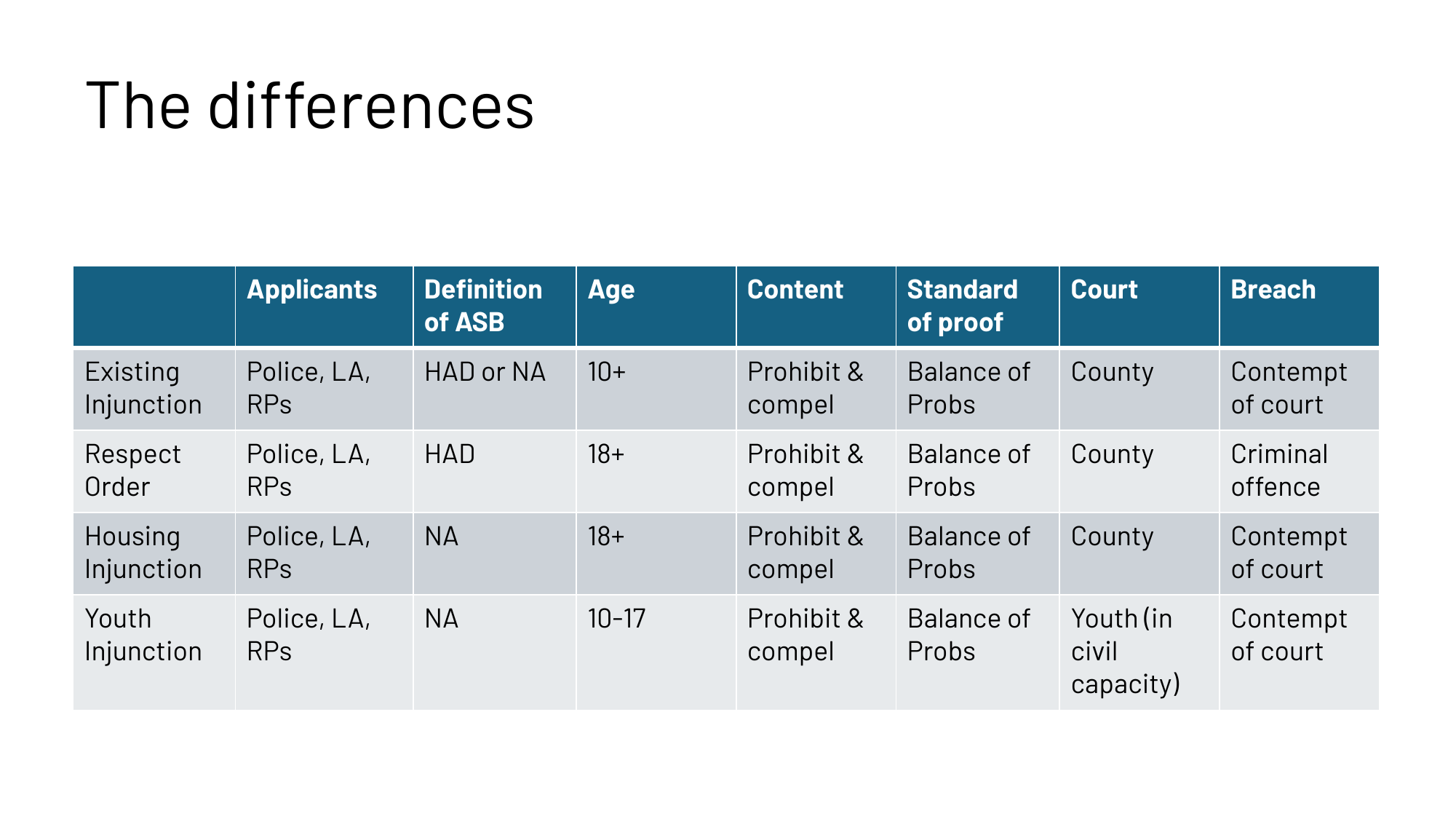

# The differences
|  | Applicants | Definition of ASB | Age | Content | Standard of proof | Court | Breach |
| --- | --- | --- | --- | --- | --- | --- | --- |
| Existing Injunction | Police, LA, RPs | HAD or NA | 10+ | Prohibit & compel | Balance of Probs | County | Contempt of court |
| Respect Order | Police, LA, RPs | HAD | 18+ | Prohibit & compel | Balance of Probs | County | Criminal offence |
| Housing Injunction | Police, LA, RPs | NA | 18+ | Prohibit & compel | Balance of Probs | County | Contempt of court |
| Youth Injunction | Police, LA, RPs | NA | 10-17 | Prohibit & compel | Balance of Probs | Youth (in civil capacity) | Contempt of court |